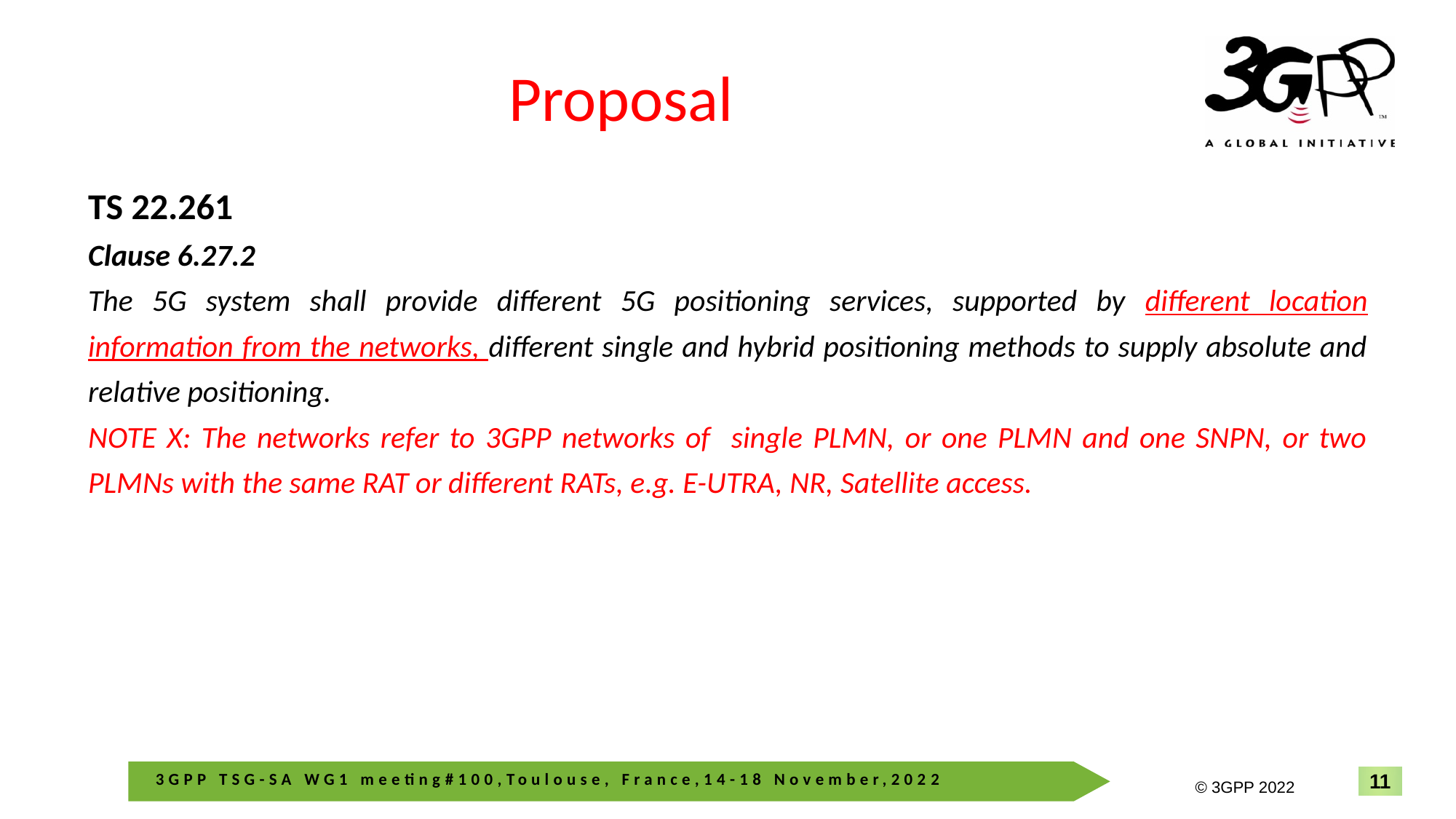

# Proposal
TS 22.261
Clause 6.27.2
The 5G system shall provide different 5G positioning services, supported by different location information from the networks, different single and hybrid positioning methods to supply absolute and relative positioning.
NOTE X: The networks refer to 3GPP networks of  single PLMN, or one PLMN and one SNPN, or two PLMNs with the same RAT or different RATs, e.g. E-UTRA, NR, Satellite access.